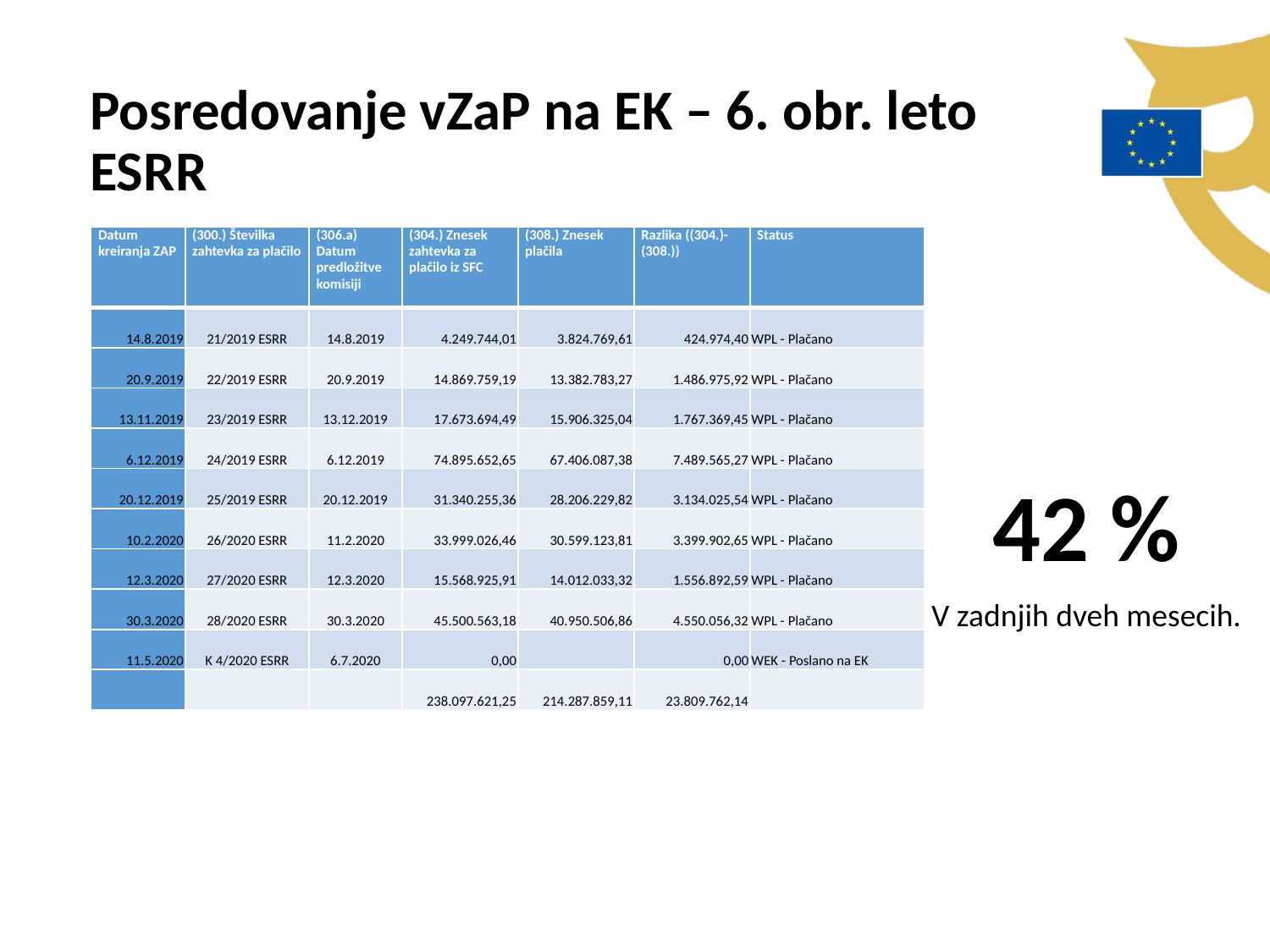

Posredovanje vZaP na EK – 6. obr. leto ESRR
| Datum kreiranja ZAP | (300.) Številka zahtevka za plačilo | (306.a) Datum predložitve komisiji | (304.) Znesek zahtevka za plačilo iz SFC | (308.) Znesek plačila | Razlika ((304.)-(308.)) | Status |
| --- | --- | --- | --- | --- | --- | --- |
| 14.8.2019 | 21/2019 ESRR | 14.8.2019 | 4.249.744,01 | 3.824.769,61 | 424.974,40 | WPL - Plačano |
| 20.9.2019 | 22/2019 ESRR | 20.9.2019 | 14.869.759,19 | 13.382.783,27 | 1.486.975,92 | WPL - Plačano |
| 13.11.2019 | 23/2019 ESRR | 13.12.2019 | 17.673.694,49 | 15.906.325,04 | 1.767.369,45 | WPL - Plačano |
| 6.12.2019 | 24/2019 ESRR | 6.12.2019 | 74.895.652,65 | 67.406.087,38 | 7.489.565,27 | WPL - Plačano |
| 20.12.2019 | 25/2019 ESRR | 20.12.2019 | 31.340.255,36 | 28.206.229,82 | 3.134.025,54 | WPL - Plačano |
| 10.2.2020 | 26/2020 ESRR | 11.2.2020 | 33.999.026,46 | 30.599.123,81 | 3.399.902,65 | WPL - Plačano |
| 12.3.2020 | 27/2020 ESRR | 12.3.2020 | 15.568.925,91 | 14.012.033,32 | 1.556.892,59 | WPL - Plačano |
| 30.3.2020 | 28/2020 ESRR | 30.3.2020 | 45.500.563,18 | 40.950.506,86 | 4.550.056,32 | WPL - Plačano |
| 11.5.2020 | K 4/2020 ESRR | 6.7.2020 | 0,00 |  | 0,00 | WEK - Poslano na EK |
|  |  |  | 238.097.621,25 | 214.287.859,11 | 23.809.762,14 |  |
42 %
V zadnjih dveh mesecih.